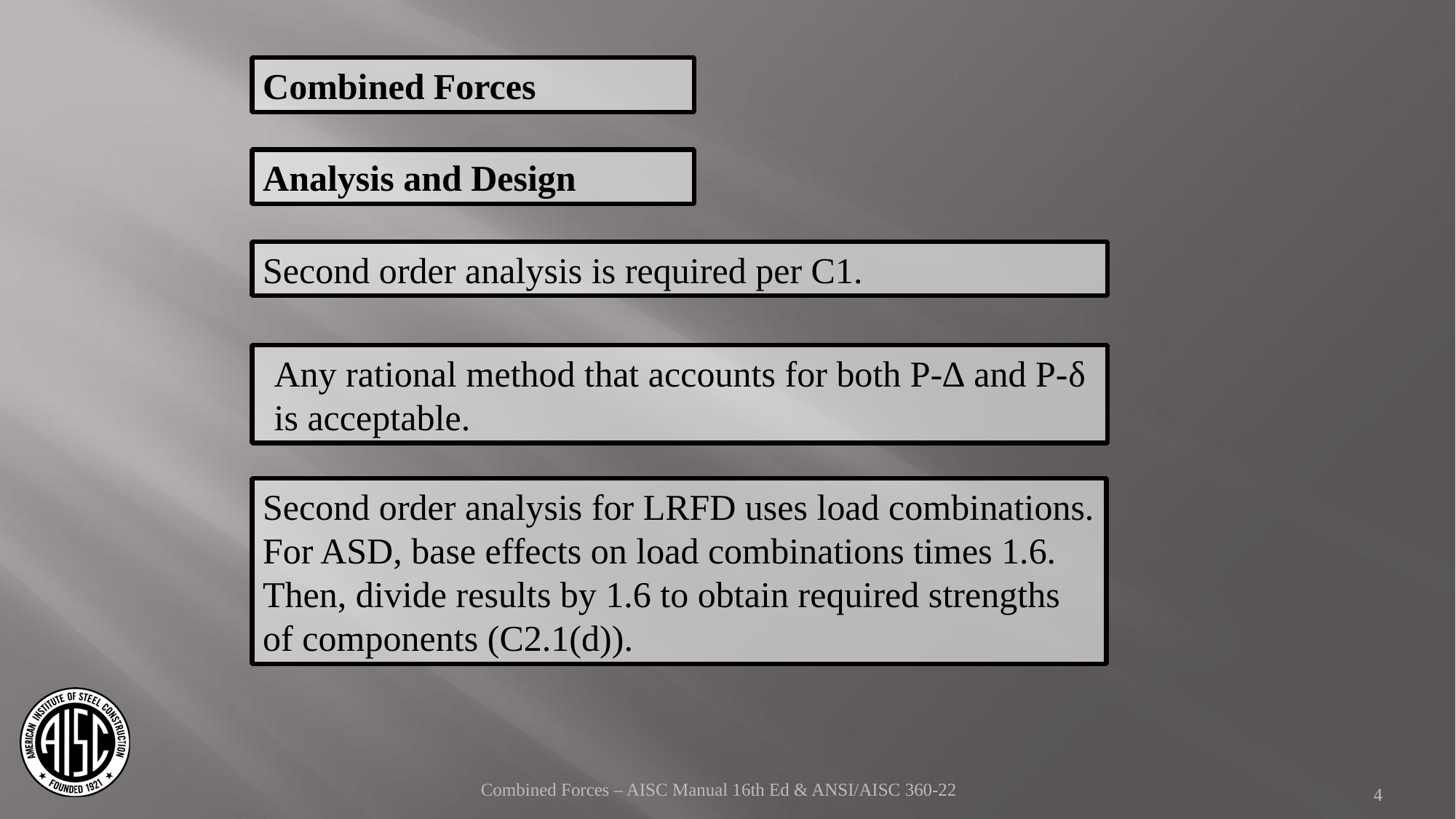

Combined Forces
Analysis and Design
Second order analysis is required per C1.
Any rational method that accounts for both P-∆ and P-δ is acceptable.
Second order analysis for LRFD uses load combinations. For ASD, base effects on load combinations times 1.6.  Then, divide results by 1.6 to obtain required strengths of components (C2.1(d)).
Combined Forces – AISC Manual 16th Ed & ANSI/AISC 360-22
4